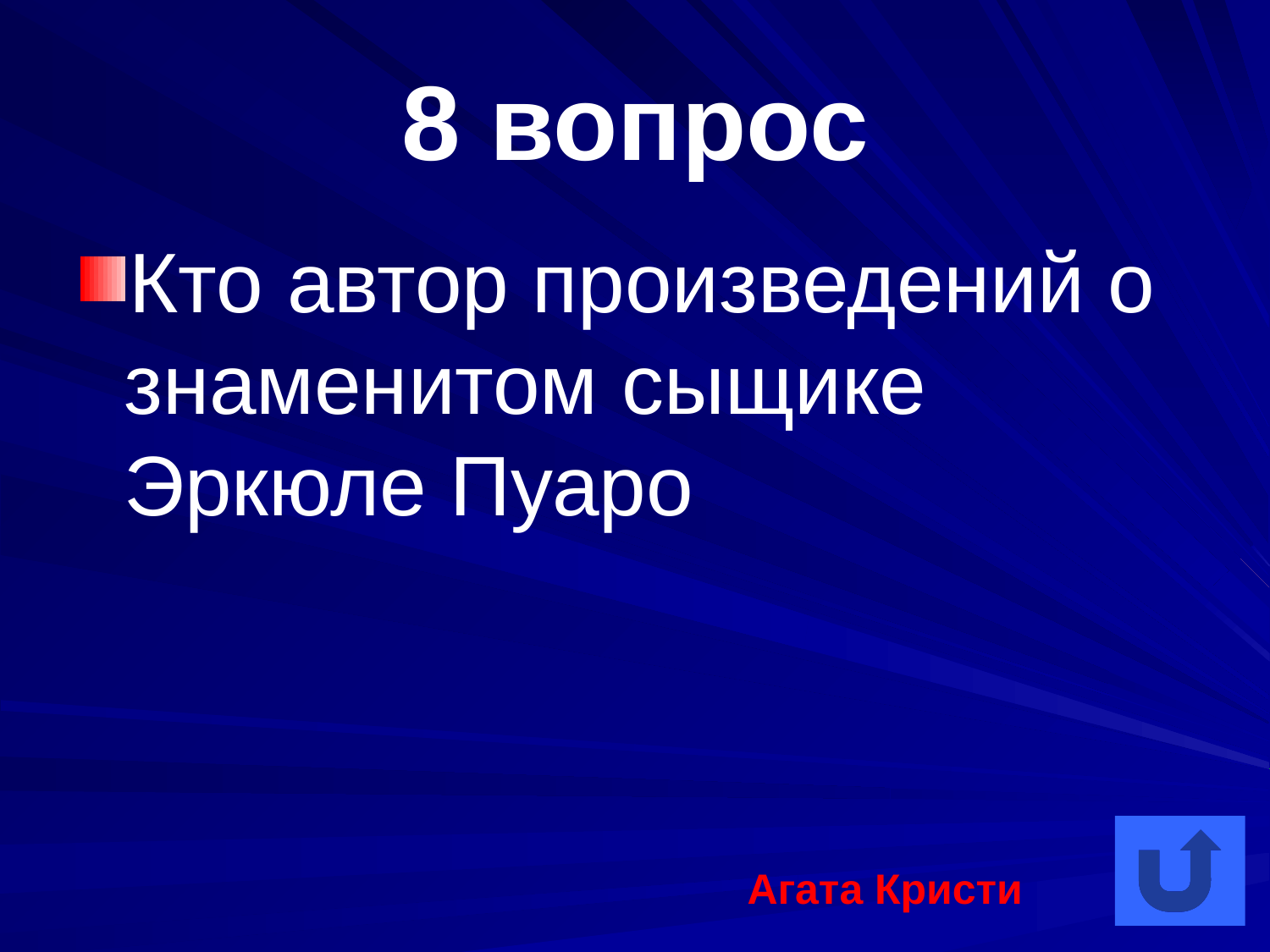

# 8 вопрос
Кто автор произведений о знаменитом сыщике Эркюле Пуаро

Агата Кристи